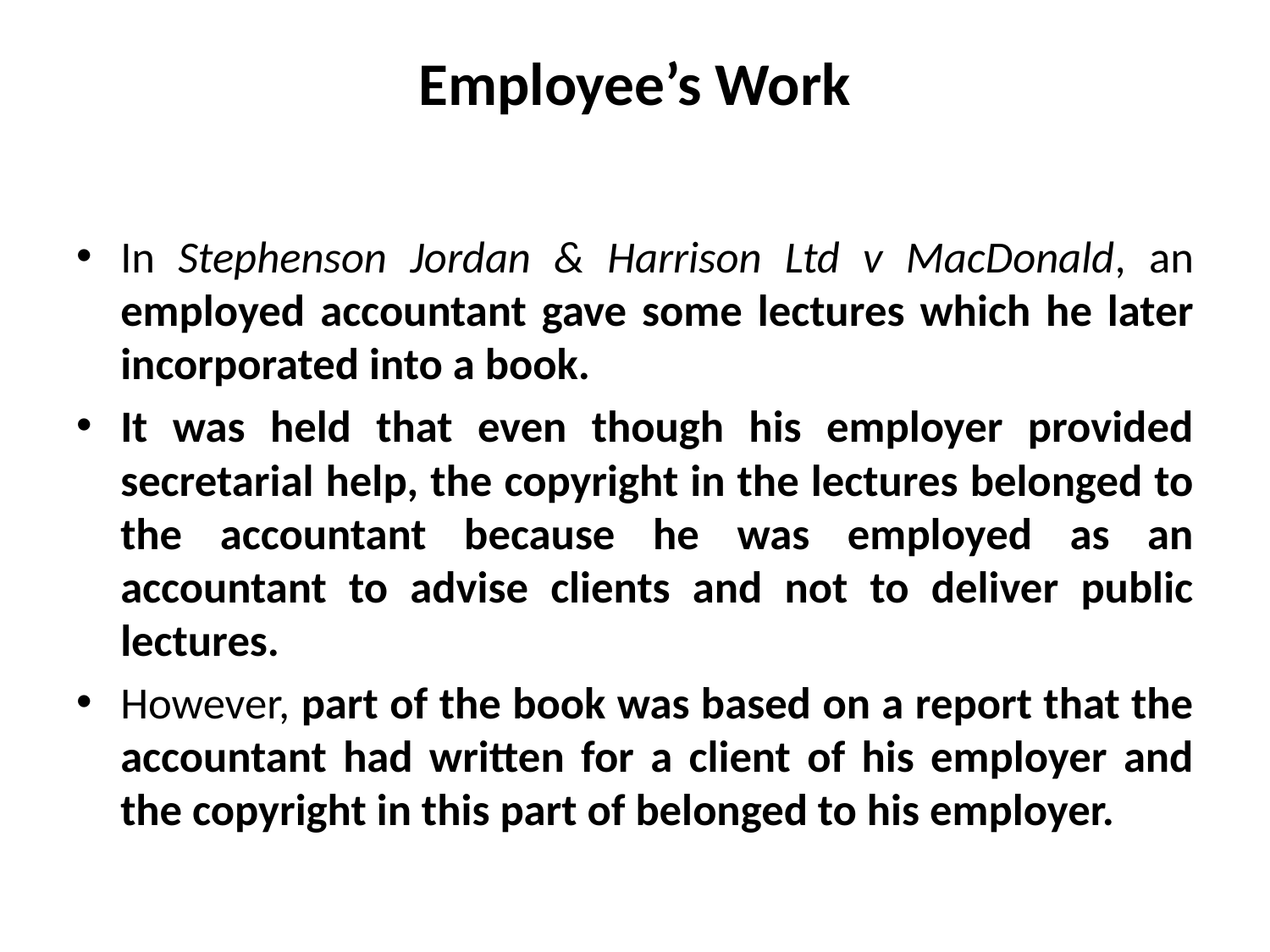

# Employee’s Work
In Stephenson Jordan & Harrison Ltd v MacDonald, an employed accountant gave some lectures which he later incorporated into a book.
It was held that even though his employer provided secretarial help, the copyright in the lectures belonged to the accountant because he was employed as an accountant to advise clients and not to deliver public lectures.
However, part of the book was based on a report that the accountant had written for a client of his employer and the copyright in this part of belonged to his employer.